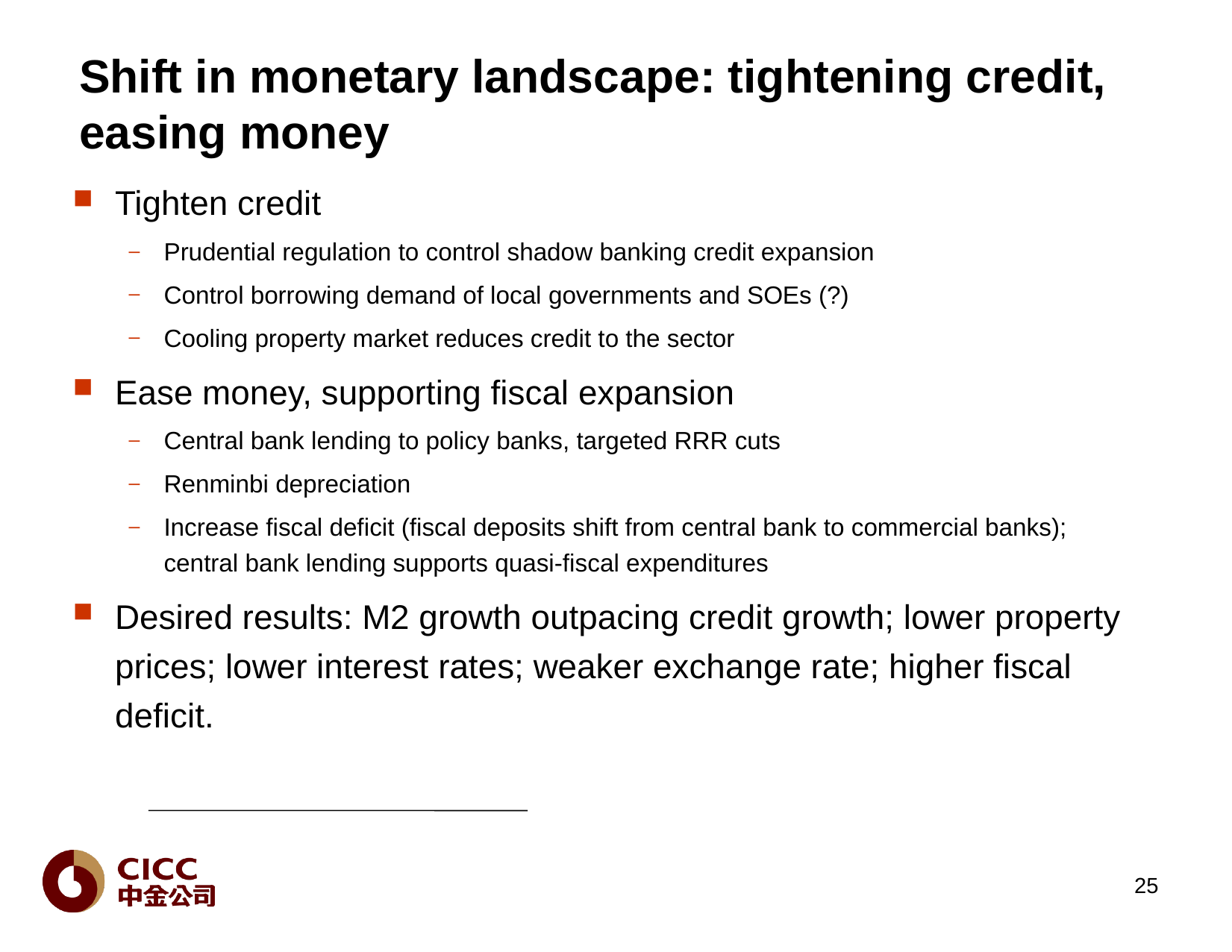

# Shift in monetary landscape: tightening credit, easing money
Tighten credit
Prudential regulation to control shadow banking credit expansion
Control borrowing demand of local governments and SOEs (?)
Cooling property market reduces credit to the sector
Ease money, supporting fiscal expansion
Central bank lending to policy banks, targeted RRR cuts
Renminbi depreciation
Increase fiscal deficit (fiscal deposits shift from central bank to commercial banks); central bank lending supports quasi-fiscal expenditures
Desired results: M2 growth outpacing credit growth; lower property prices; lower interest rates; weaker exchange rate; higher fiscal deficit.

25